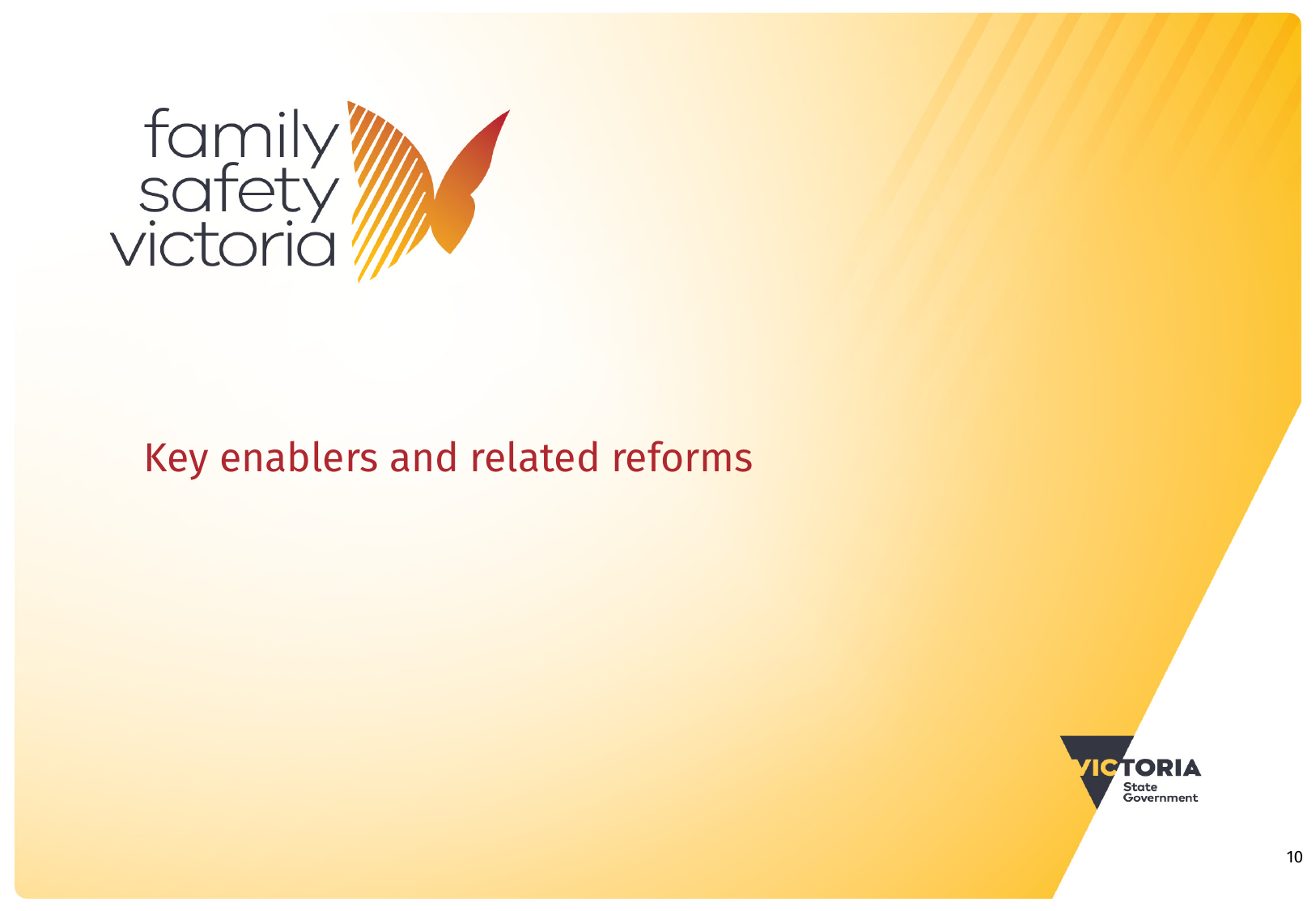

# Key enablers and related reforms
10